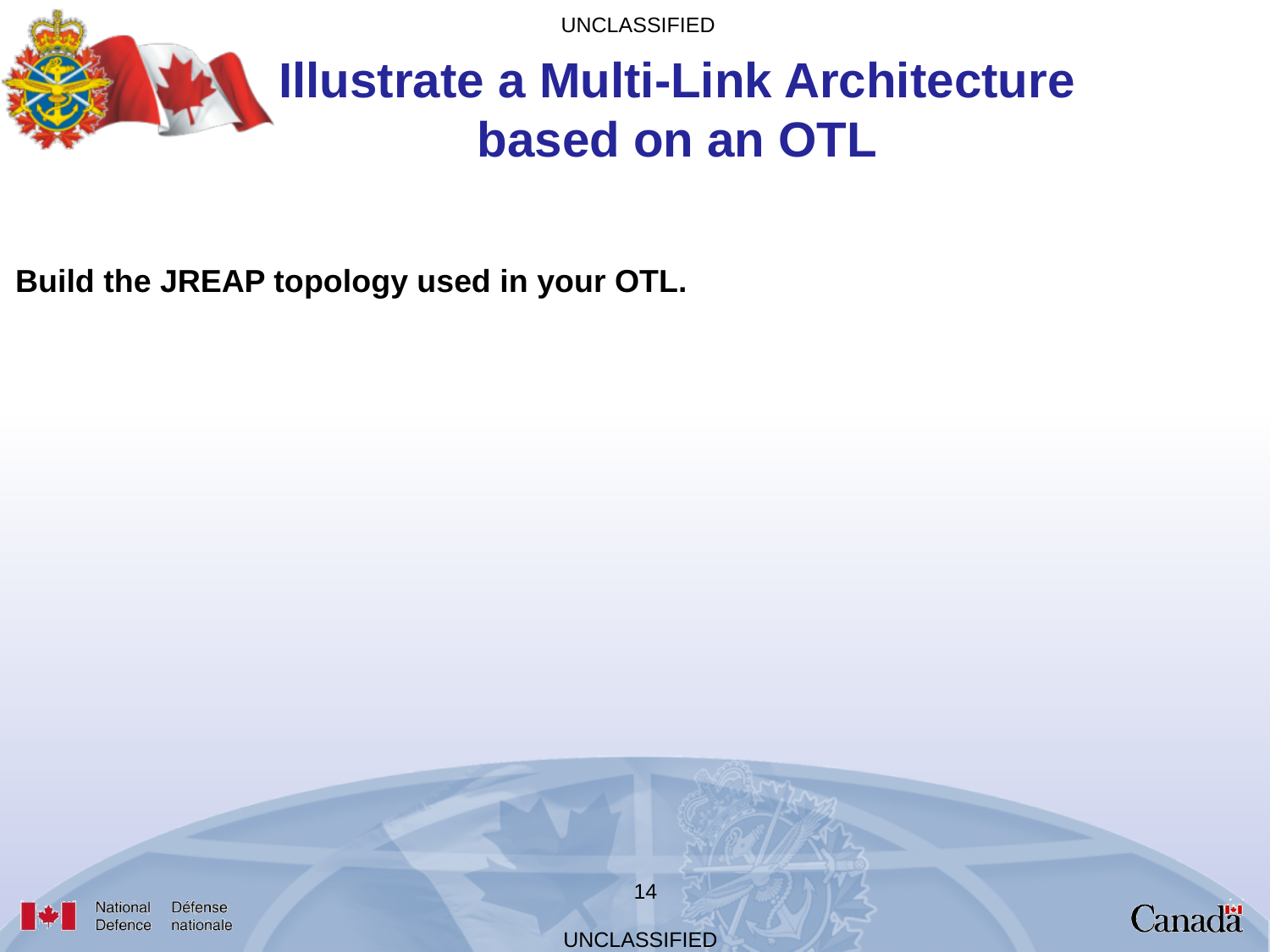

Illustrate a Multi-Link Architecture based on an OTL
Build the JREAP topology used in your OTL.